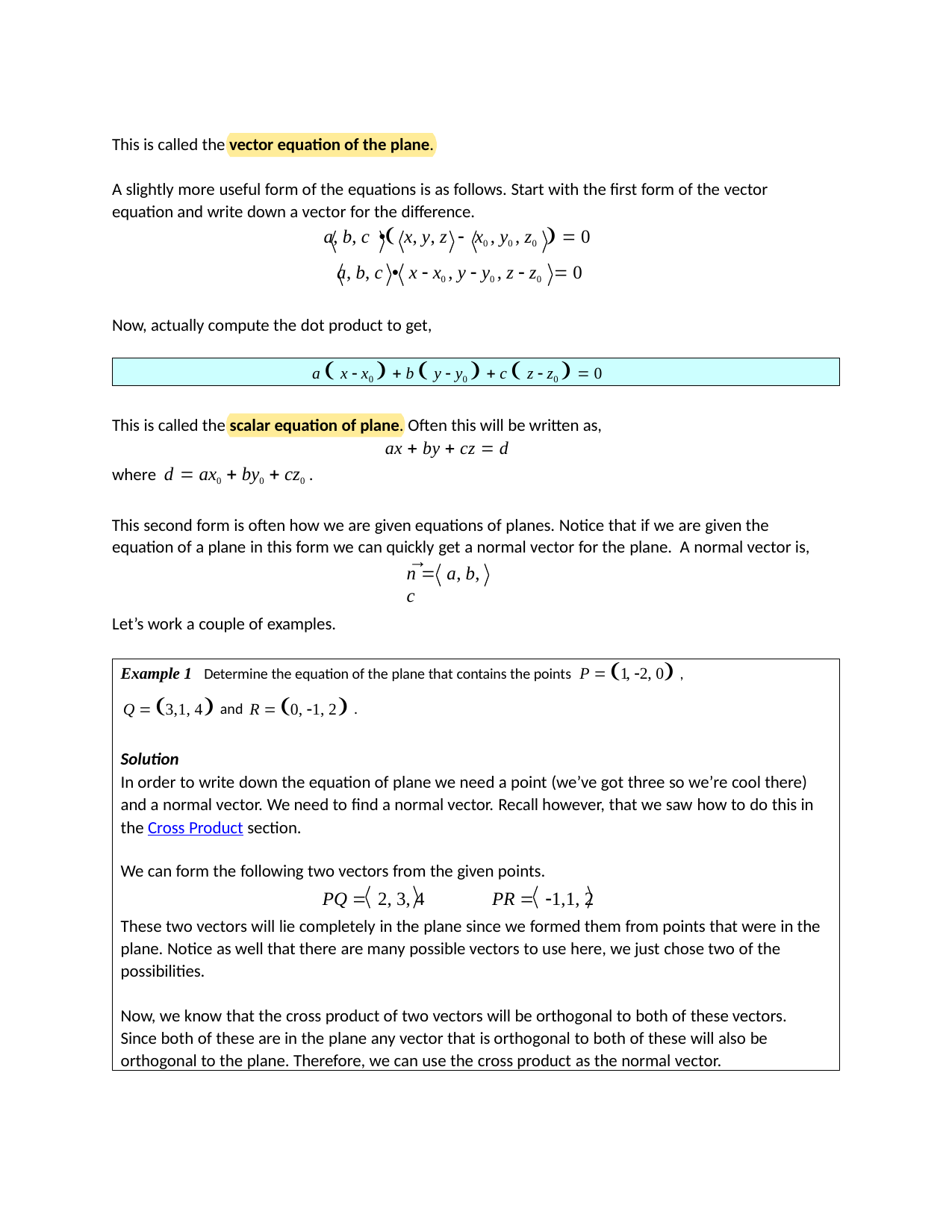

This is called the vector equation of the plane.

A slightly more useful form of the equations is as follows. Start with the first form of the vector  equation and write down a vector for the difference.
a, b, c  •( x, y, z  −  x0 , y0 , z0    ) = 0
a, b, c  •  x − x0 , y − y0 , z − z0     = 0

Now, actually compute the dot product to get,

a ( x − x0 ) + b ( y − y0 ) + c ( z − z0 ) = 0
This is called the scalar equation of plane. Often this will be written as,
ax + by + cz = d
where  d = ax0  + by0  + cz0 .

This second form is often how we are given equations of planes. Notice that if we are given the

equation of a plane in this form we can quickly get a normal vector for the plane. A normal vector is,
→
n =  a, b, c

Let’s work a couple of examples.
Example 1 Determine the equation of the plane that contains the points P = (1, −2, 0) ,
Q = (3,1, 4) and  R = (0, −1, 2) .
Solution
In order to write down the equation of plane we need a point (we’ve got three so we’re cool there)  and a normal vector. We need to find a normal vector. Recall however, that we saw how to do this in  the Cross Product section.

We can form the following two vectors from the given points.
PQ =  2, 3, 4	PR =  −1,1, 2
These two vectors will lie completely in the plane since we formed them from points that were in the  plane. Notice as well that there are many possible vectors to use here, we just chose two of the  possibilities.

Now, we know that the cross product of two vectors will be orthogonal to both of these vectors.  Since both of these are in the plane any vector that is orthogonal to both of these will also be  orthogonal to the plane. Therefore, we can use the cross product as the normal vector.